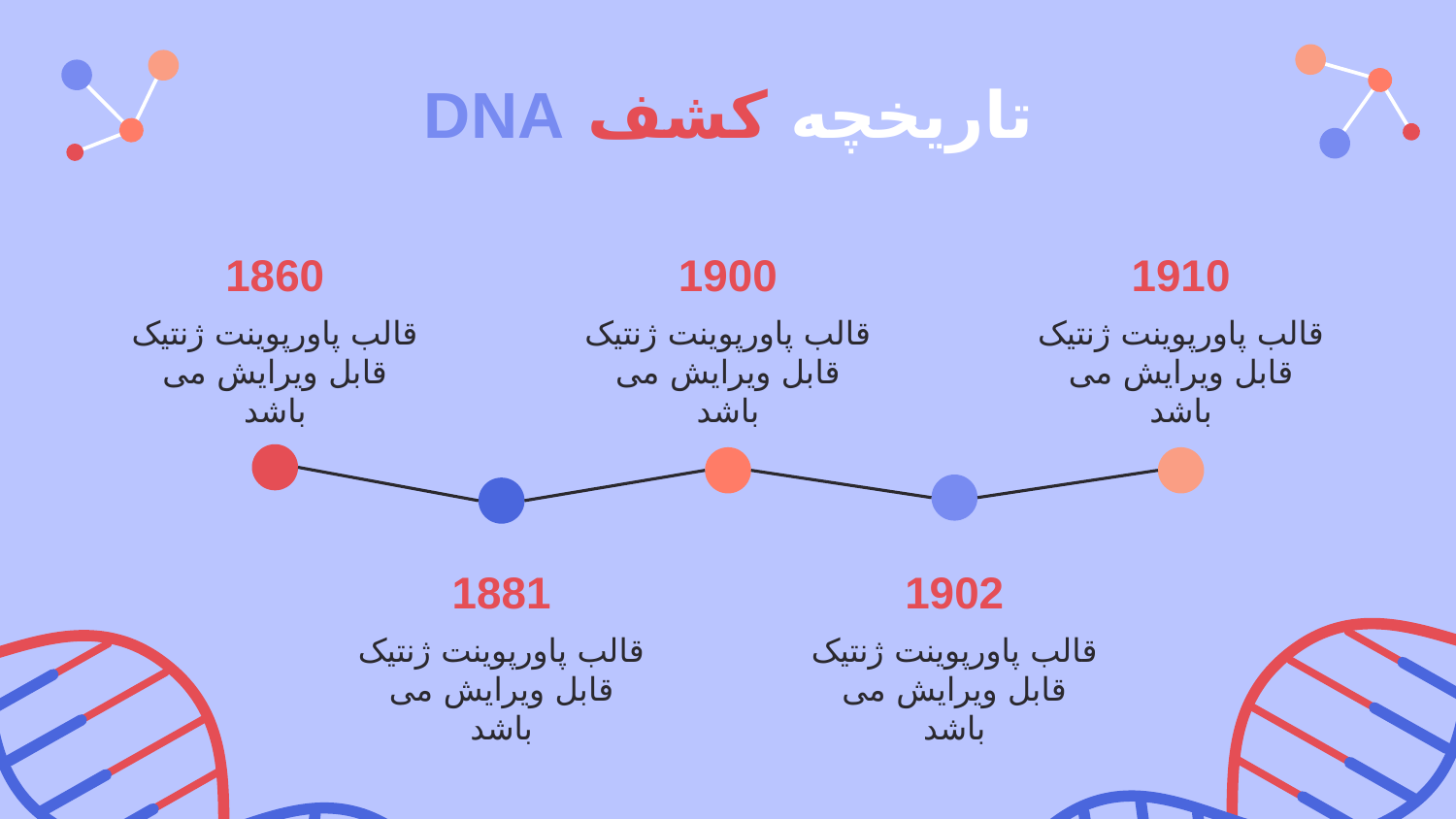

# تاریخچه کشف DNA
1860
1900
1910
قالب پاورپوینت ژنتیک قابل ویرایش می باشد
قالب پاورپوینت ژنتیک قابل ویرایش می باشد
قالب پاورپوینت ژنتیک قابل ویرایش می باشد

1881
1902
قالب پاورپوینت ژنتیک قابل ویرایش می باشد
قالب پاورپوینت ژنتیک قابل ویرایش می باشد